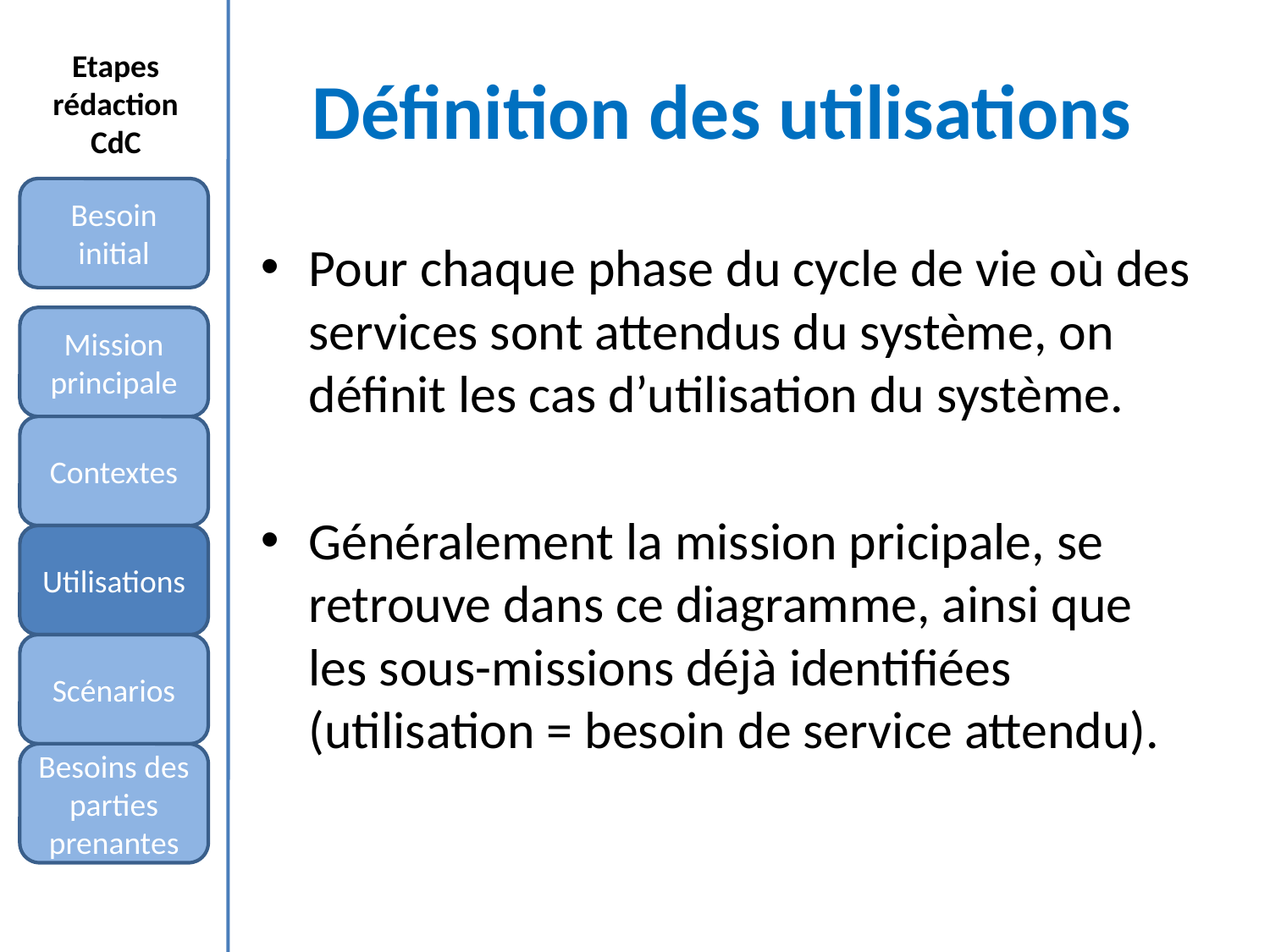

# Définition des utilisations
Etapes
rédaction
CdC
Besoin initial
Pour chaque phase du cycle de vie où des services sont attendus du système, on définit les cas d’utilisation du système.

Généralement la mission pricipale, se retrouve dans ce diagramme, ainsi que les sous-missions déjà identifiées (utilisation = besoin de service attendu).

Mission principale
Contextes
Utilisations
Scénarios
Besoins des parties prenantes